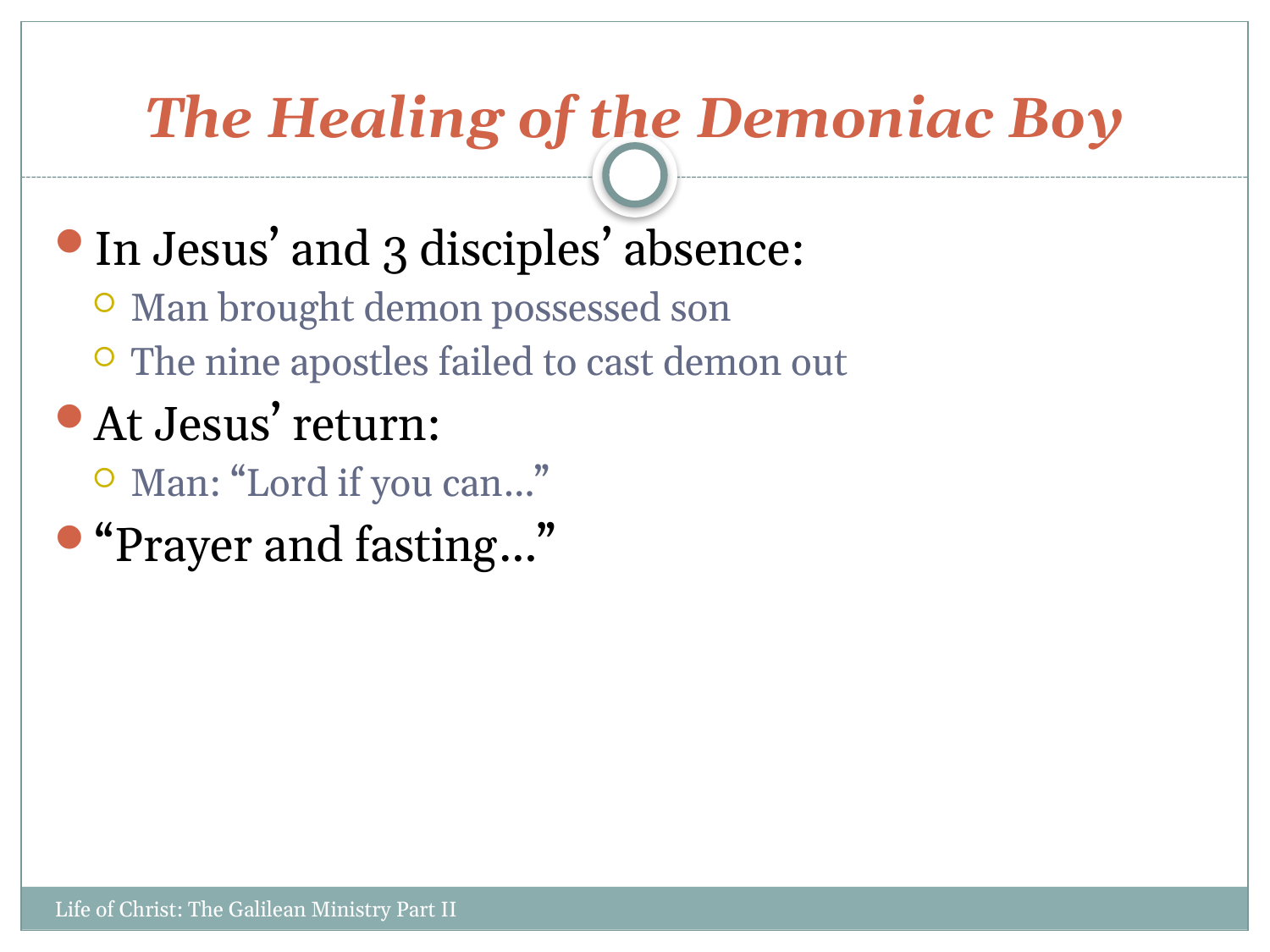

# The Healing of the Demoniac Boy
In Jesus’ and 3 disciples’ absence:
Man brought demon possessed son
The nine apostles failed to cast demon out
At Jesus’ return:
Man: “Lord if you can…”
“Prayer and fasting…”

Life of Christ: The Galilean Ministry Part II